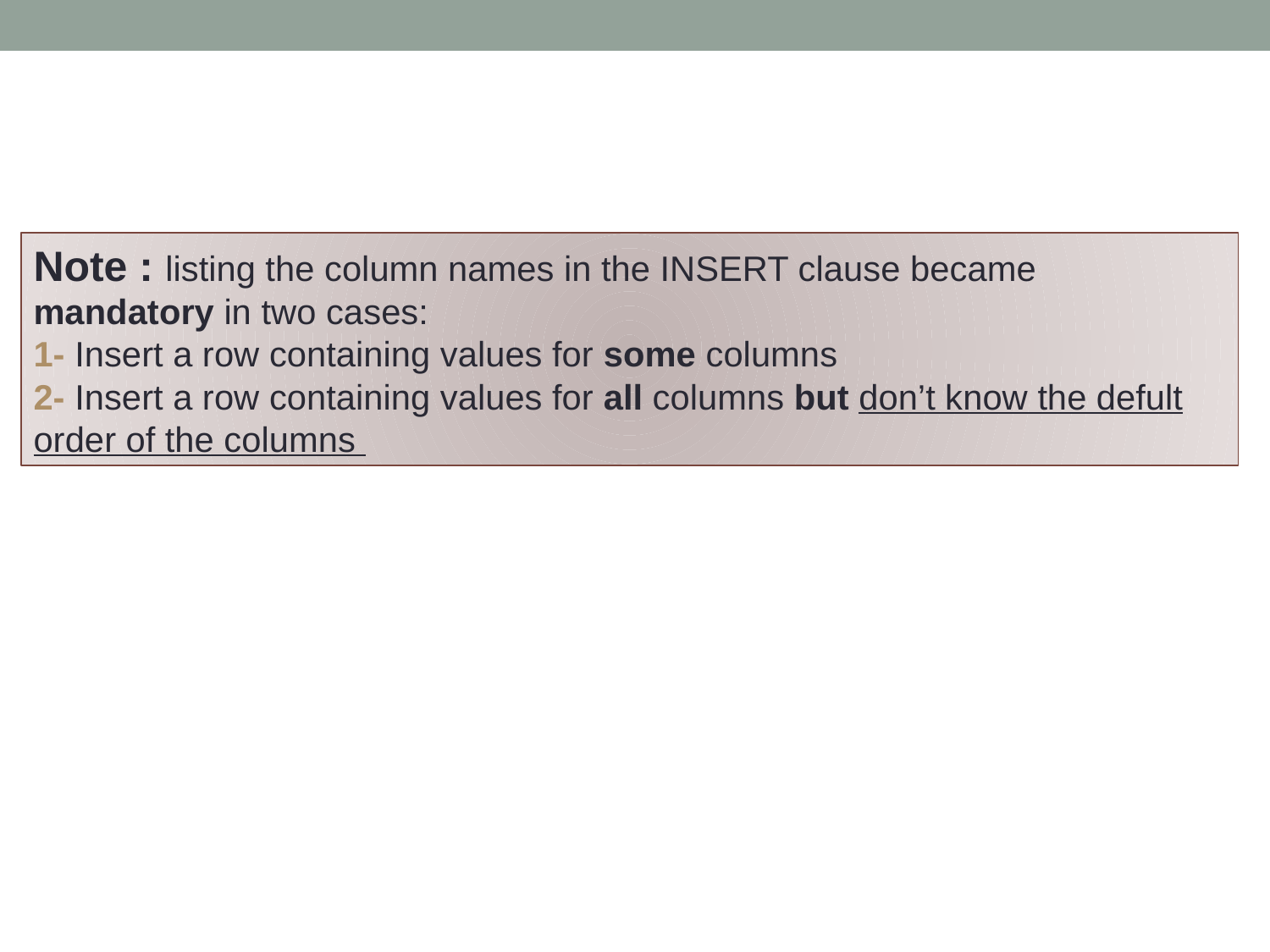

Note : listing the column names in the INSERT clause became mandatory in two cases:
1- Insert a row containing values for some columns
2- Insert a row containing values for all columns but don’t know the defult order of the columns